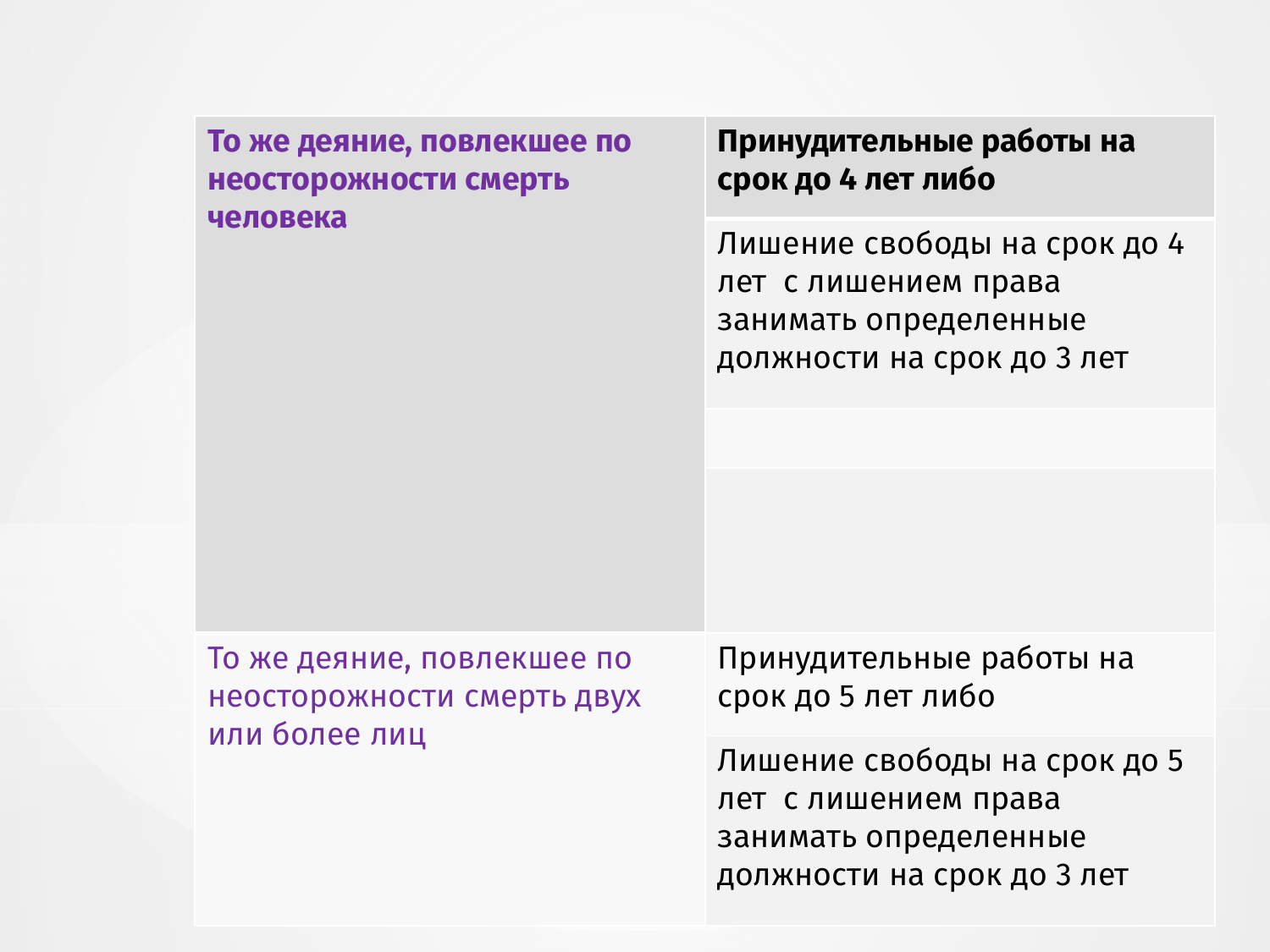

| То же деяние, повлекшее по неосторожности смерть человека | Принудительные работы на срок до 4 лет либо |
| --- | --- |
|  | Лишение свободы на срок до 4 лет с лишением права занимать определенные должности на срок до 3 лет |
|  |  |
|  |  |
| То же деяние, повлекшее по неосторожности смерть двух или более лиц | Принудительные работы на срок до 5 лет либо |
|  | Лишение свободы на срок до 5 лет с лишением права занимать определенные должности на срок до 3 лет |